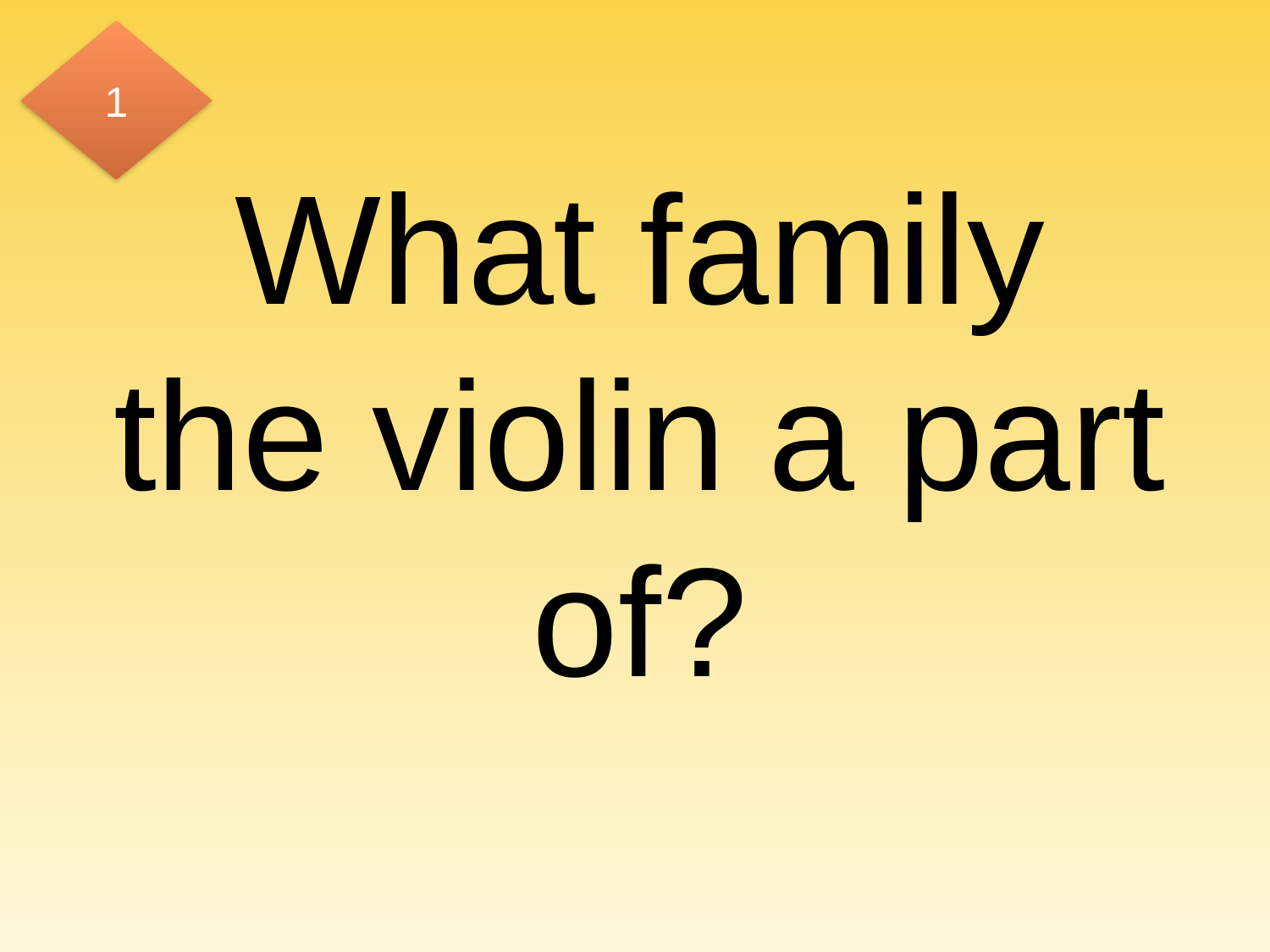

1
# What family the violin a part of?